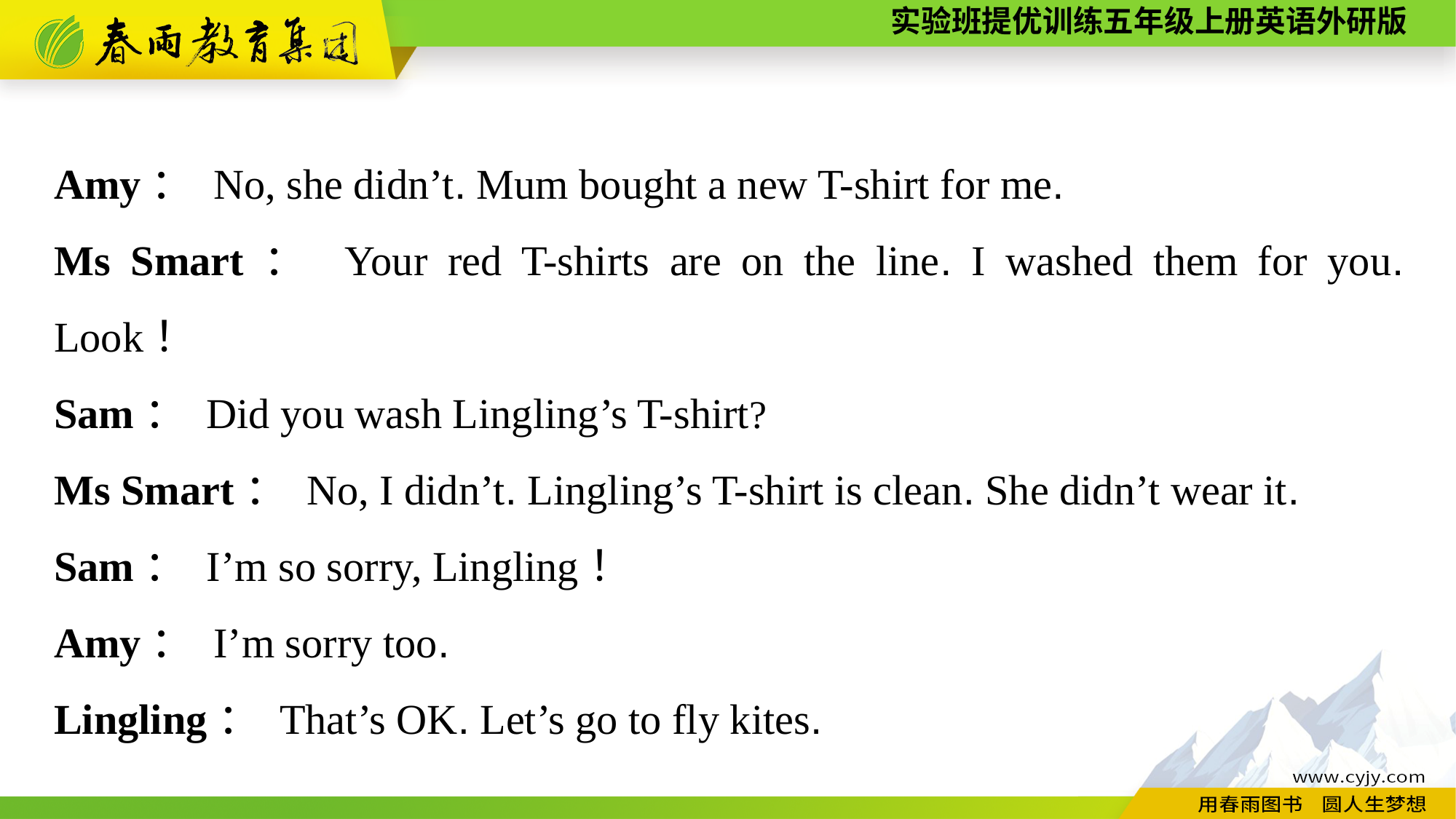

Amy： No, she didn’t. Mum bought a new T-shirt for me.
Ms Smart： Your red T-shirts are on the line. I washed them for you. Look！
Sam： Did you wash Lingling’s T-shirt?
Ms Smart： No, I didn’t. Lingling’s T-shirt is clean. She didn’t wear it.
Sam： I’m so sorry, Lingling！
Amy： I’m sorry too.
Lingling： That’s OK. Let’s go to fly kites.